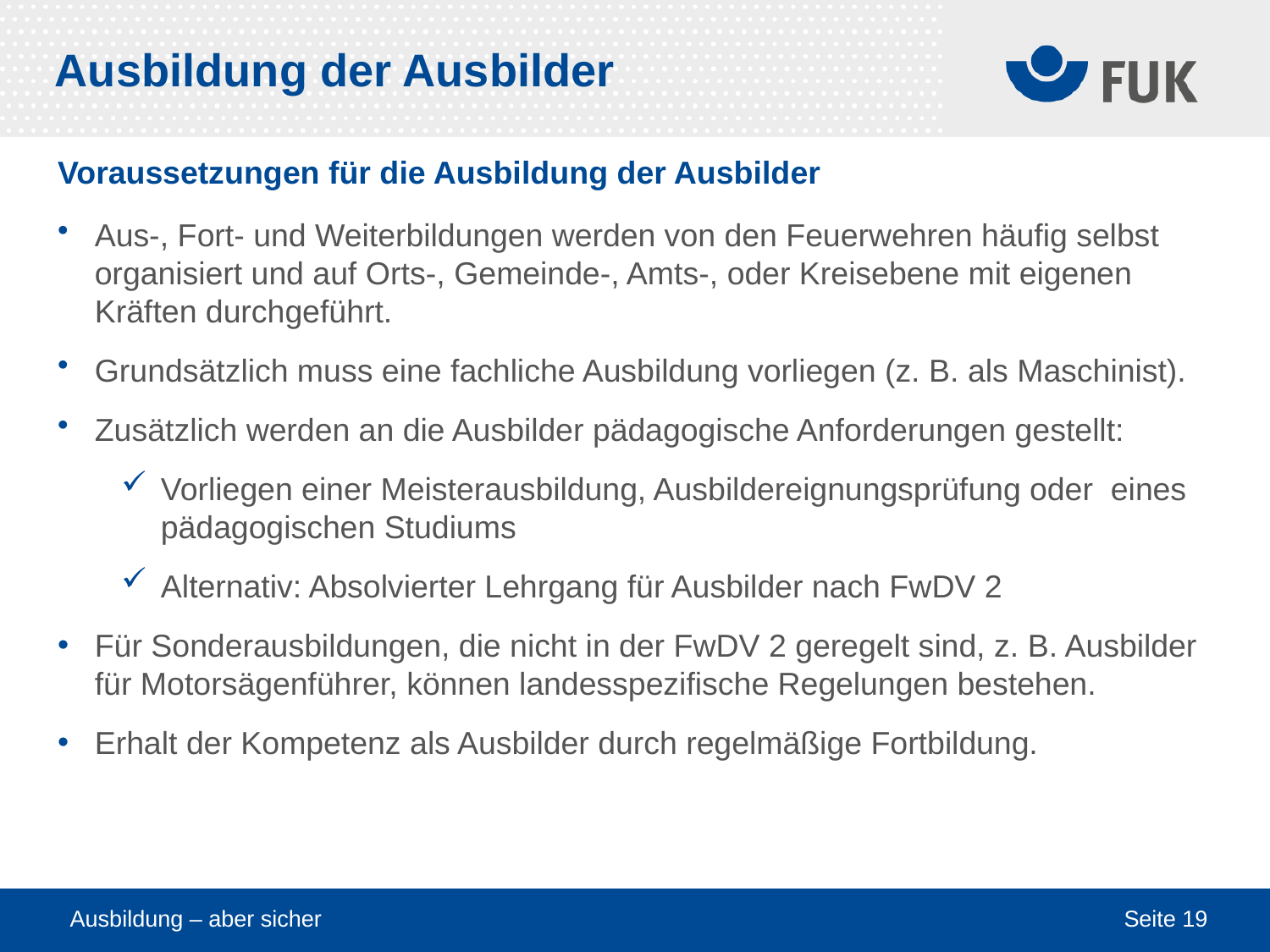

Ausbildung der Ausbilder
Voraussetzungen für die Ausbildung der Ausbilder
Aus-, Fort- und Weiterbildungen werden von den Feuerwehren häufig selbst organisiert und auf Orts-, Gemeinde-, Amts-, oder Kreisebene mit eigenen Kräften durchgeführt.
Grundsätzlich muss eine fachliche Ausbildung vorliegen (z. B. als Maschinist).
Zusätzlich werden an die Ausbilder pädagogische Anforderungen gestellt:
Vorliegen einer Meisterausbildung, Ausbildereignungsprüfung oder  eines pädagogischen Studiums
Alternativ: Absolvierter Lehrgang für Ausbilder nach FwDV 2
Für Sonderausbildungen, die nicht in der FwDV 2 geregelt sind, z. B. Ausbilder für Motorsägenführer, können landesspezifische Regelungen bestehen.
Erhalt der Kompetenz als Ausbilder durch regelmäßige Fortbildung.

Ausbildung – aber sicher
Seite 19